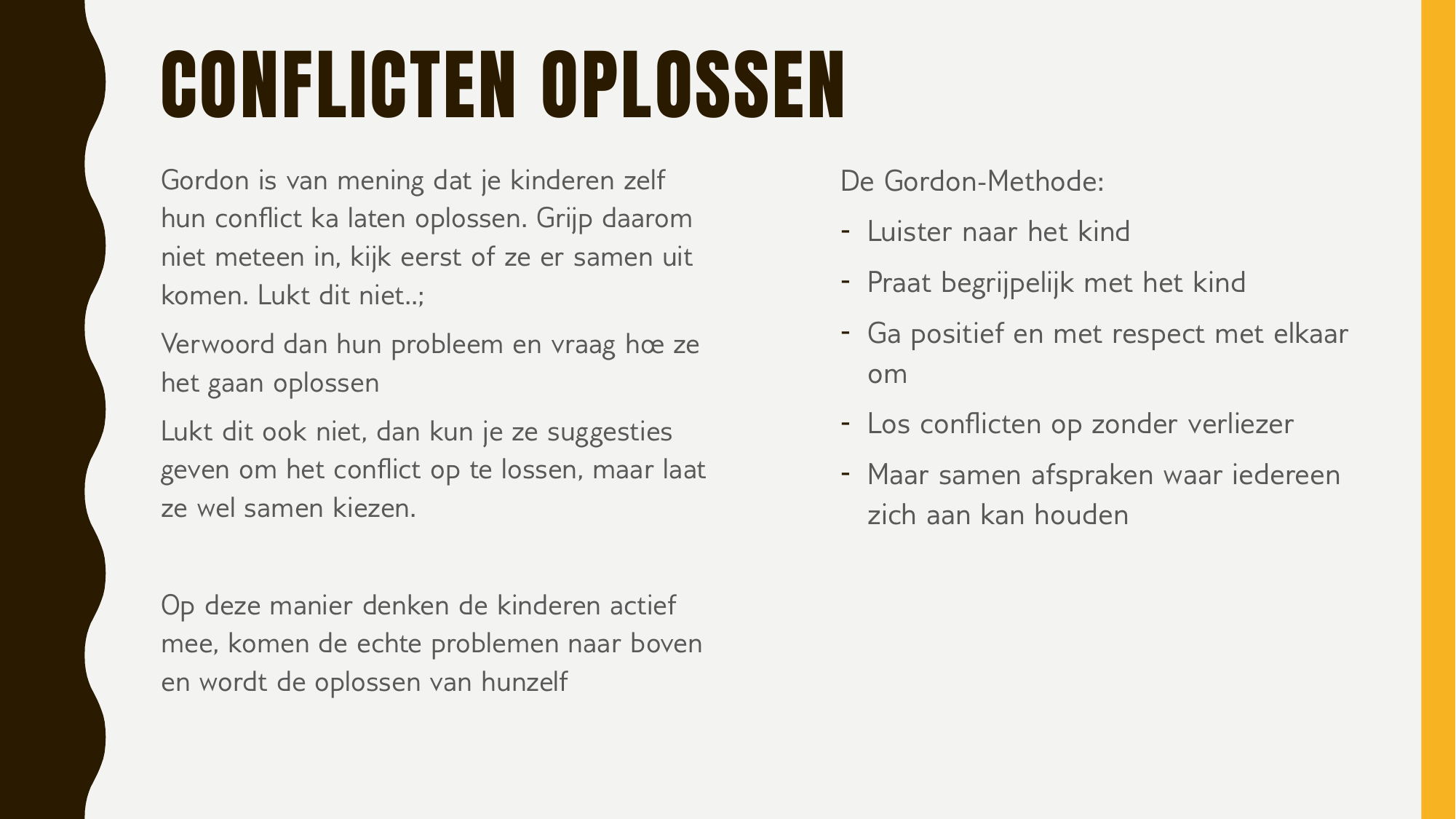

# Conflicten oplossen
Gordon is van mening dat je kinderen zelf hun conflict ka laten oplossen. Grijp daarom niet meteen in, kijk eerst of ze er samen uit komen. Lukt dit niet..;
Verwoord dan hun probleem en vraag hoe ze het gaan oplossen
Lukt dit ook niet, dan kun je ze suggesties geven om het conflict op te lossen, maar laat ze wel samen kiezen.

Op deze manier denken de kinderen actief mee, komen de echte problemen naar boven en wordt de oplossen van hunzelf
De Gordon-Methode:
Luister naar het kind
Praat begrijpelijk met het kind
Ga positief en met respect met elkaar om
Los conflicten op zonder verliezer
Maar samen afspraken waar iedereen zich aan kan houden